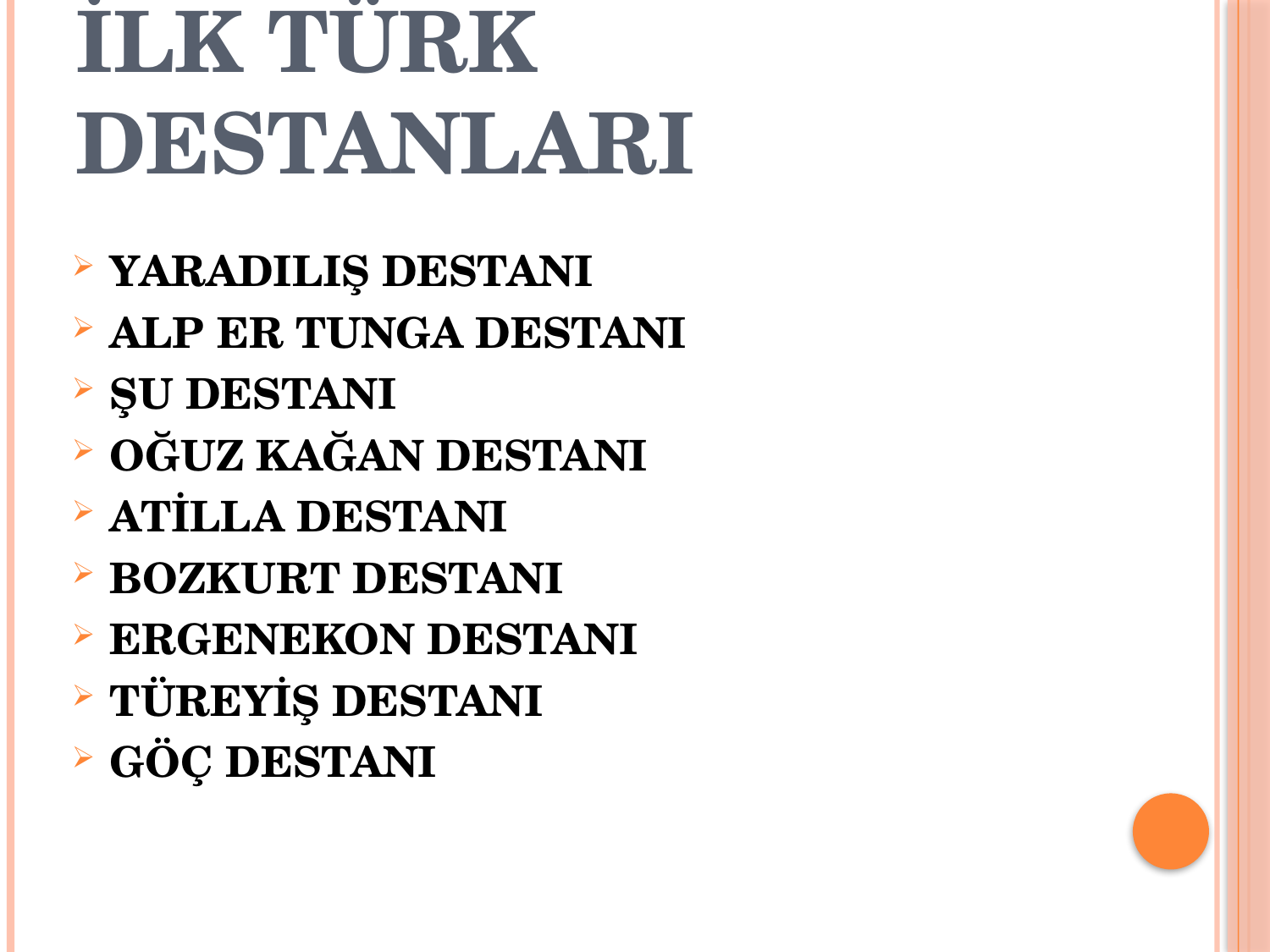

# İlk türk destanları
YARADILIŞ DESTANI
ALP ER TUNGA DESTANI
ŞU DESTANI
OĞUZ KAĞAN DESTANI
ATİLLA DESTANI
BOZKURT DESTANI
ERGENEKON DESTANI
TÜREYİŞ DESTANI
GÖÇ DESTANI